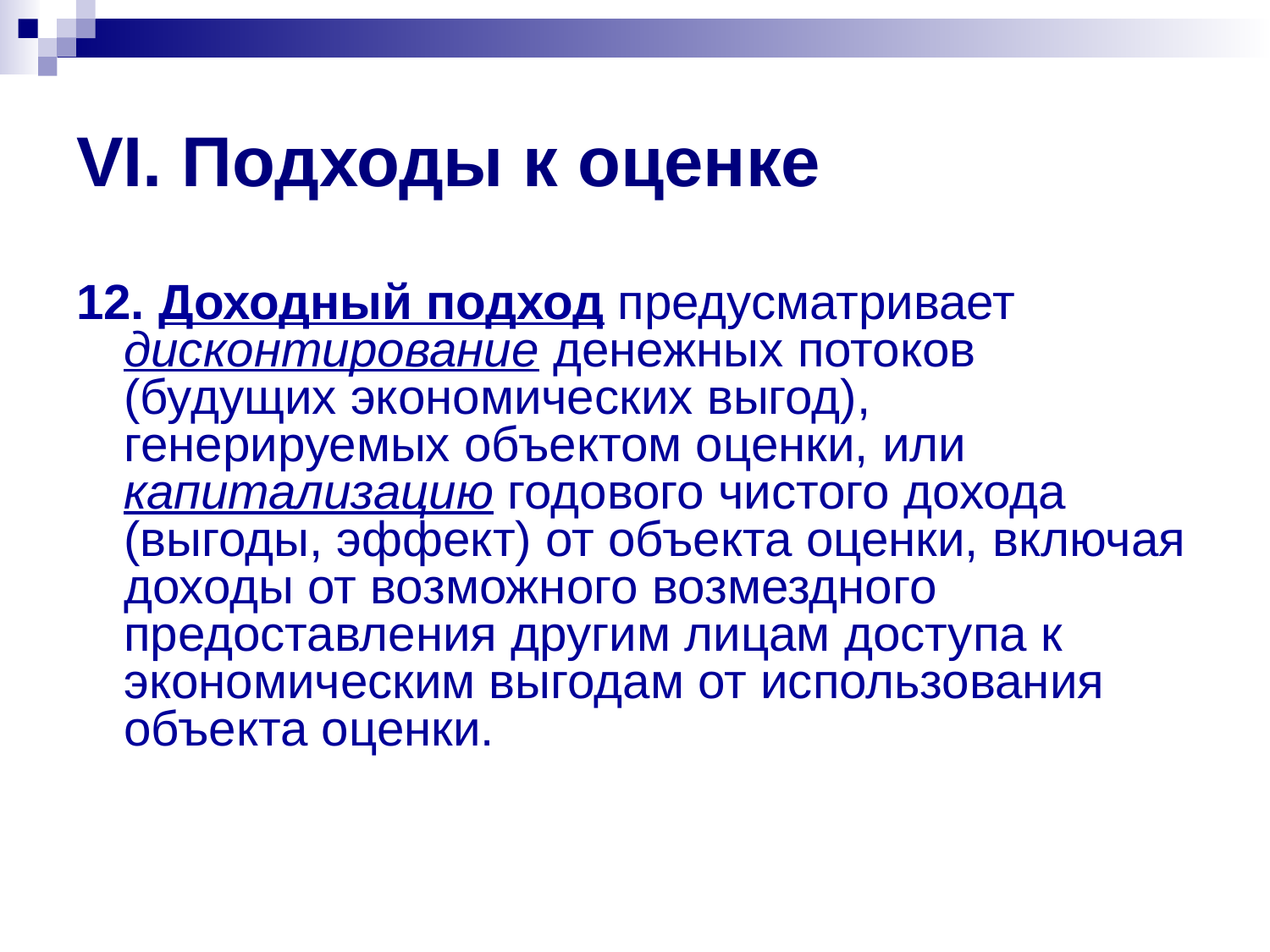

# VI. Подходы к оценке
12. Доходный подход предусматривает дисконтирование денежных потоков (будущих экономических выгод), генерируемых объектом оценки, или капитализацию годового чистого дохода (выгоды, эффект) от объекта оценки, включая доходы от возможного возмездного предоставления другим лицам доступа к экономическим выгодам от использования объекта оценки.